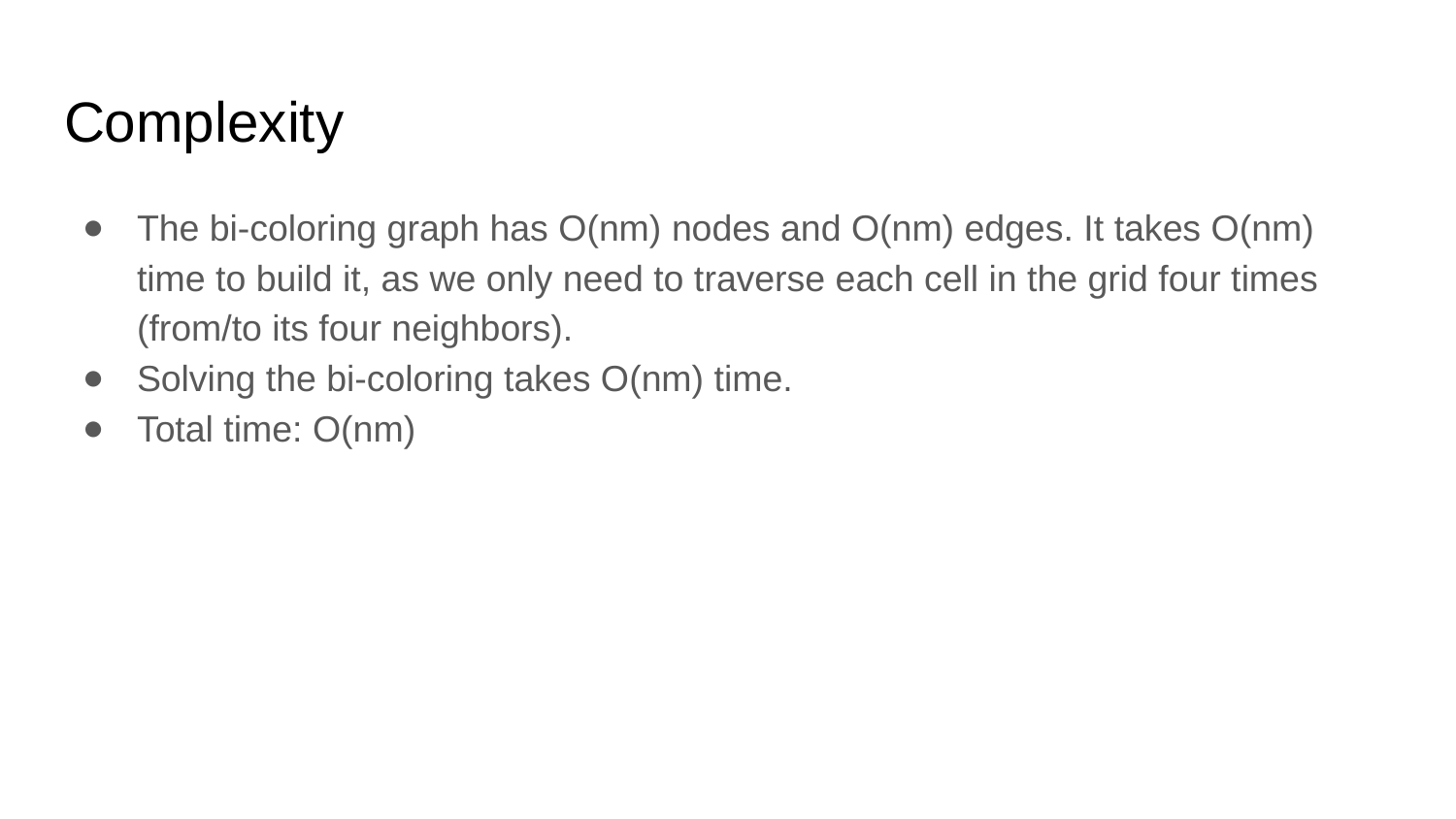

# Complexity
The bi-coloring graph has O(nm) nodes and O(nm) edges. It takes O(nm) time to build it, as we only need to traverse each cell in the grid four times (from/to its four neighbors).
Solving the bi-coloring takes O(nm) time.
Total time: O(nm)